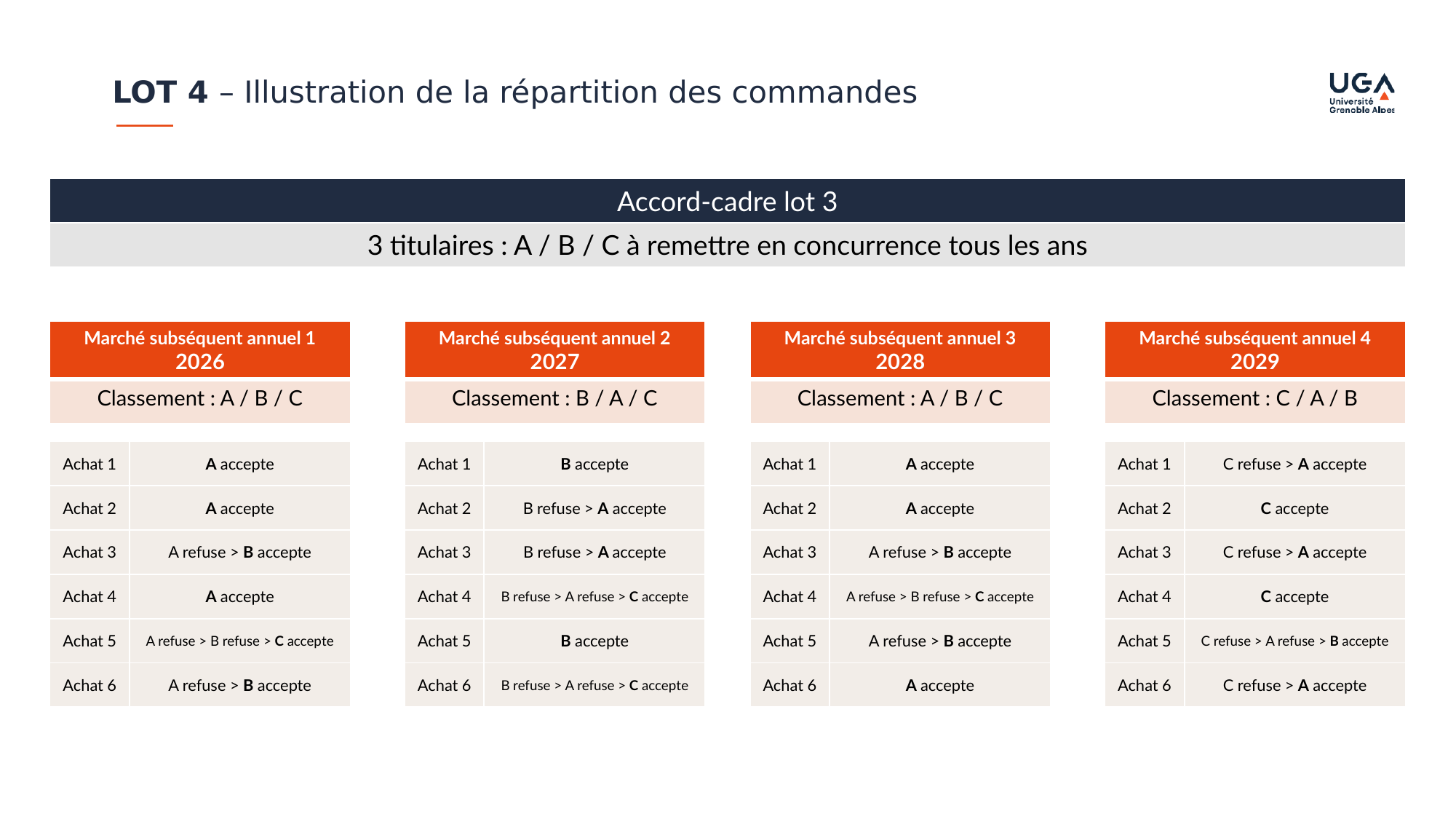

LOT 4 – Illustration de la répartition des commandes
| Accord-cadre lot 3 |
| --- |
| 3 titulaires : A / B / C à remettre en concurrence tous les ans |
| Marché subséquent annuel 1 2026 |
| --- |
| Classement : A / B / C |
| Marché subséquent annuel 2 2027 |
| --- |
| Classement : B / A / C |
| Marché subséquent annuel 3 2028 |
| --- |
| Classement : A / B / C |
| Marché subséquent annuel 4 2029 |
| --- |
| Classement : C / A / B |
| Achat 1 | A accepte |
| --- | --- |
| Achat 2 | A accepte |
| Achat 3 | A refuse > B accepte |
| Achat 4 | A accepte |
| Achat 5 | A refuse > B refuse > C accepte |
| Achat 6 | A refuse > B accepte |
| Achat 1 | B accepte |
| --- | --- |
| Achat 2 | B refuse > A accepte |
| Achat 3 | B refuse > A accepte |
| Achat 4 | B refuse > A refuse > C accepte |
| Achat 5 | B accepte |
| Achat 6 | B refuse > A refuse > C accepte |
| Achat 1 | A accepte |
| --- | --- |
| Achat 2 | A accepte |
| Achat 3 | A refuse > B accepte |
| Achat 4 | A refuse > B refuse > C accepte |
| Achat 5 | A refuse > B accepte |
| Achat 6 | A accepte |
| Achat 1 | C refuse > A accepte |
| --- | --- |
| Achat 2 | C accepte |
| Achat 3 | C refuse > A accepte |
| Achat 4 | C accepte |
| Achat 5 | C refuse > A refuse > B accepte |
| Achat 6 | C refuse > A accepte |